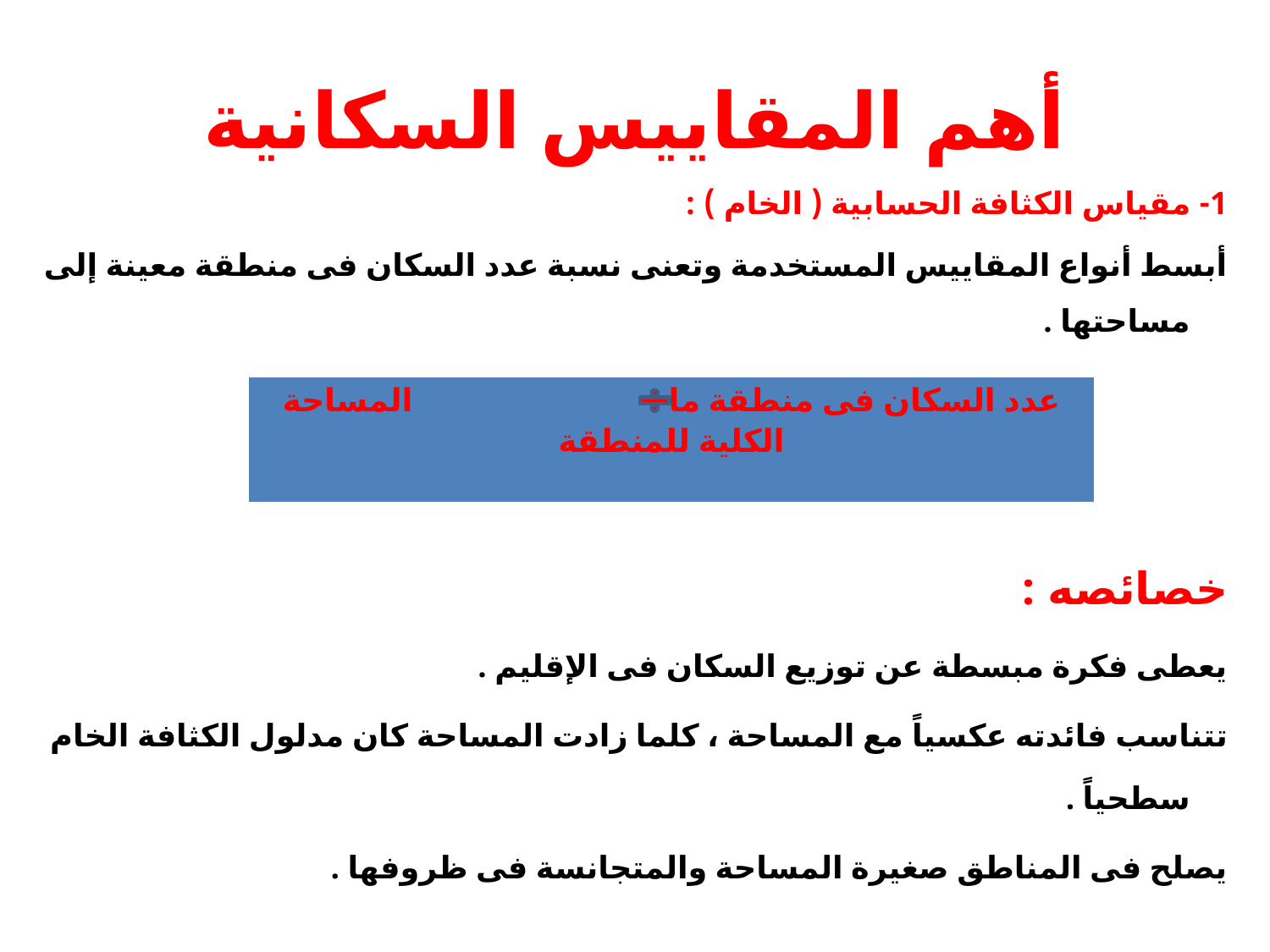

# أهم المقاييس السكانية
1- مقياس الكثافة الحسابية ( الخام ) :
أبسط أنواع المقاييس المستخدمة وتعنى نسبة عدد السكان فى منطقة معينة إلى مساحتها .

خصائصه :
يعطى فكرة مبسطة عن توزيع السكان فى الإقليم .
تتناسب فائدته عكسياً مع المساحة ، كلما زادت المساحة كان مدلول الكثافة الخام سطحياً .
يصلح فى المناطق صغيرة المساحة والمتجانسة فى ظروفها .
| عدد السكان فى منطقة ما المساحة الكلية للمنطقة |
| --- |